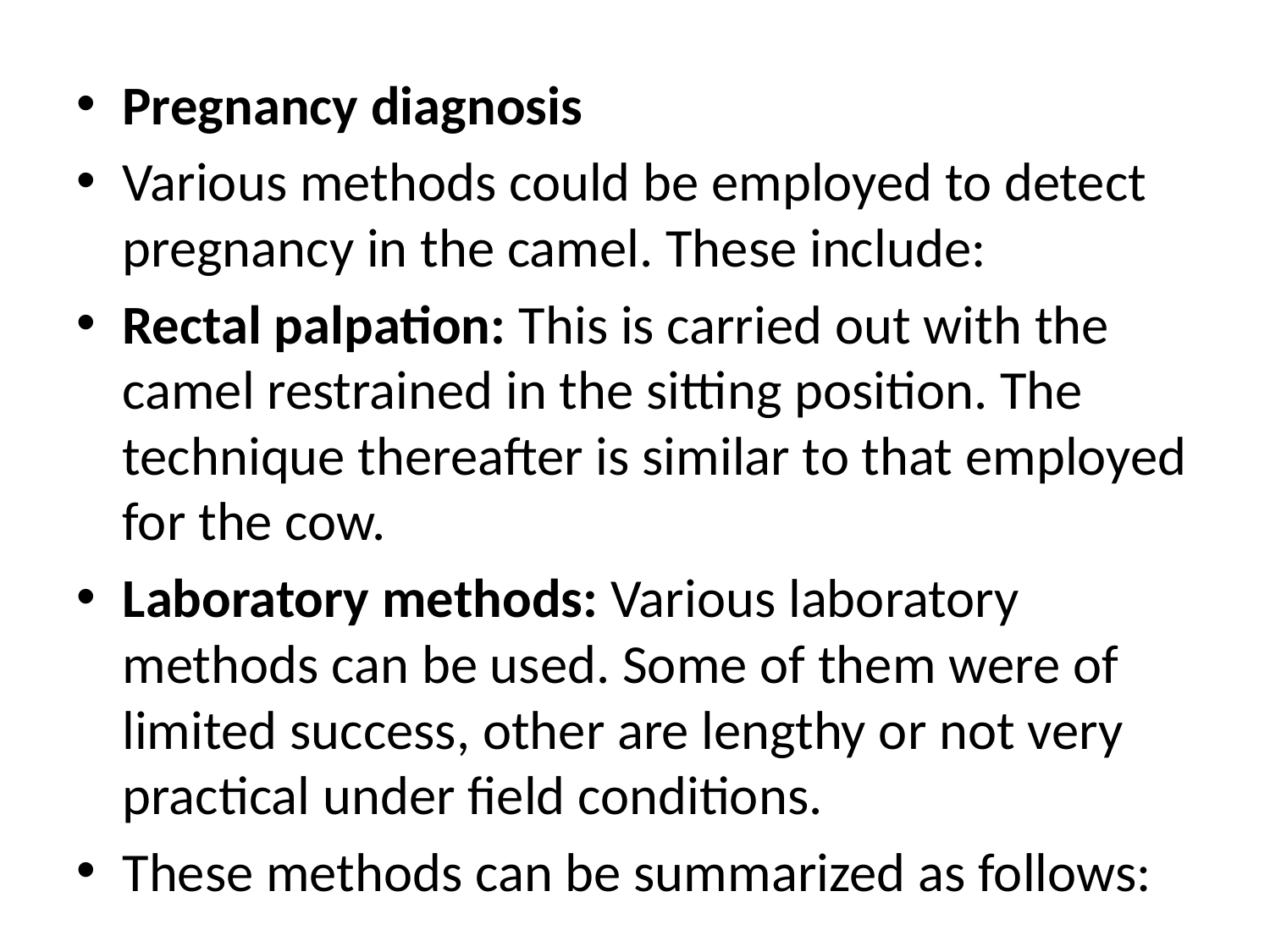

Pregnancy diagnosis
Various methods could be employed to detect pregnancy in the camel. These include:
Rectal palpation: This is carried out with the camel restrained in the sitting position. The technique thereafter is similar to that employed for the cow.
Laboratory methods: Various laboratory methods can be used. Some of them were of limited success, other are lengthy or not very practical under field conditions.
These methods can be summarized as follows: